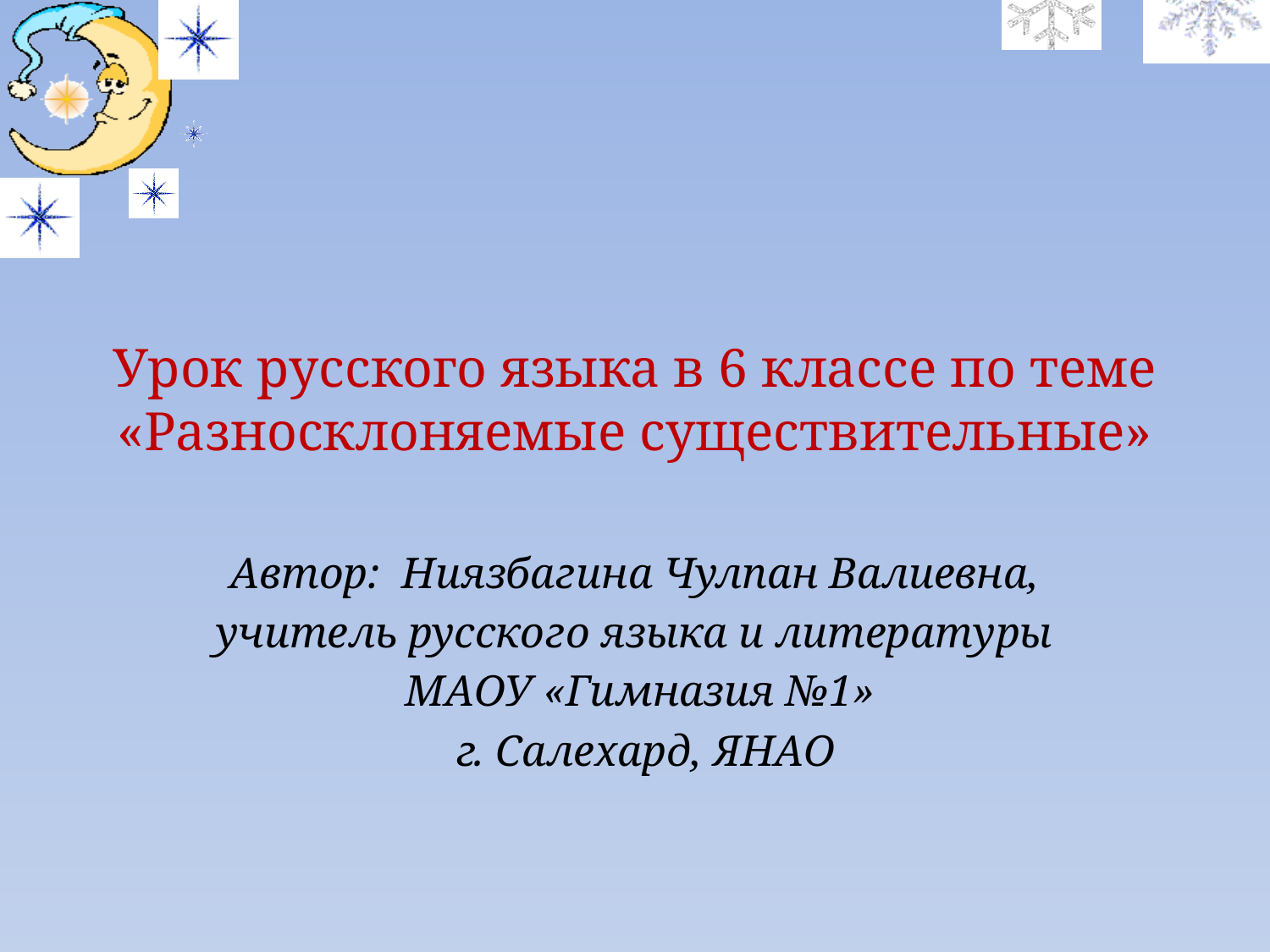

# Урок русского языка в 6 классе по теме «Разносклоняемые существительные»
Автор:  Ниязбагина Чулпан Валиевна,
учитель русского языка и литературы
МАОУ «Гимназия №1»
 г. Салехард, ЯНАО